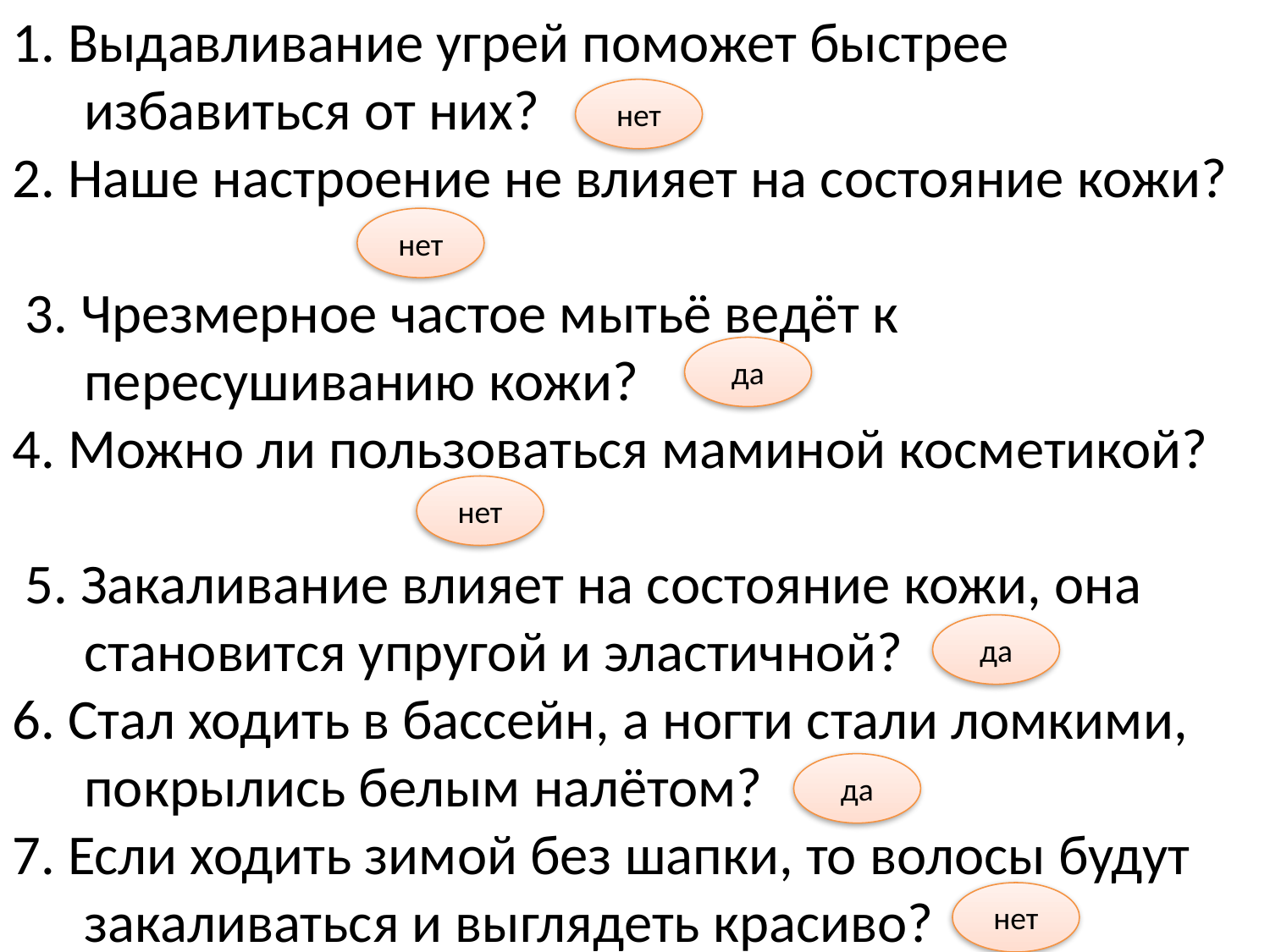

1. Выдавливание угрей поможет быстрее избавиться от них?
2. Наше настроение не влияет на состояние кожи?

 3. Чрезмерное частое мытьё ведёт к пересушиванию кожи?
4. Можно ли пользоваться маминой косметикой?

 5. Закаливание влияет на состояние кожи, она становится упругой и эластичной?
6. Стал ходить в бассейн, а ногти стали ломкими, покрылись белым налётом?
7. Если ходить зимой без шапки, то волосы будут закаливаться и выглядеть красиво?
нет
нет
да
нет
да
да
нет